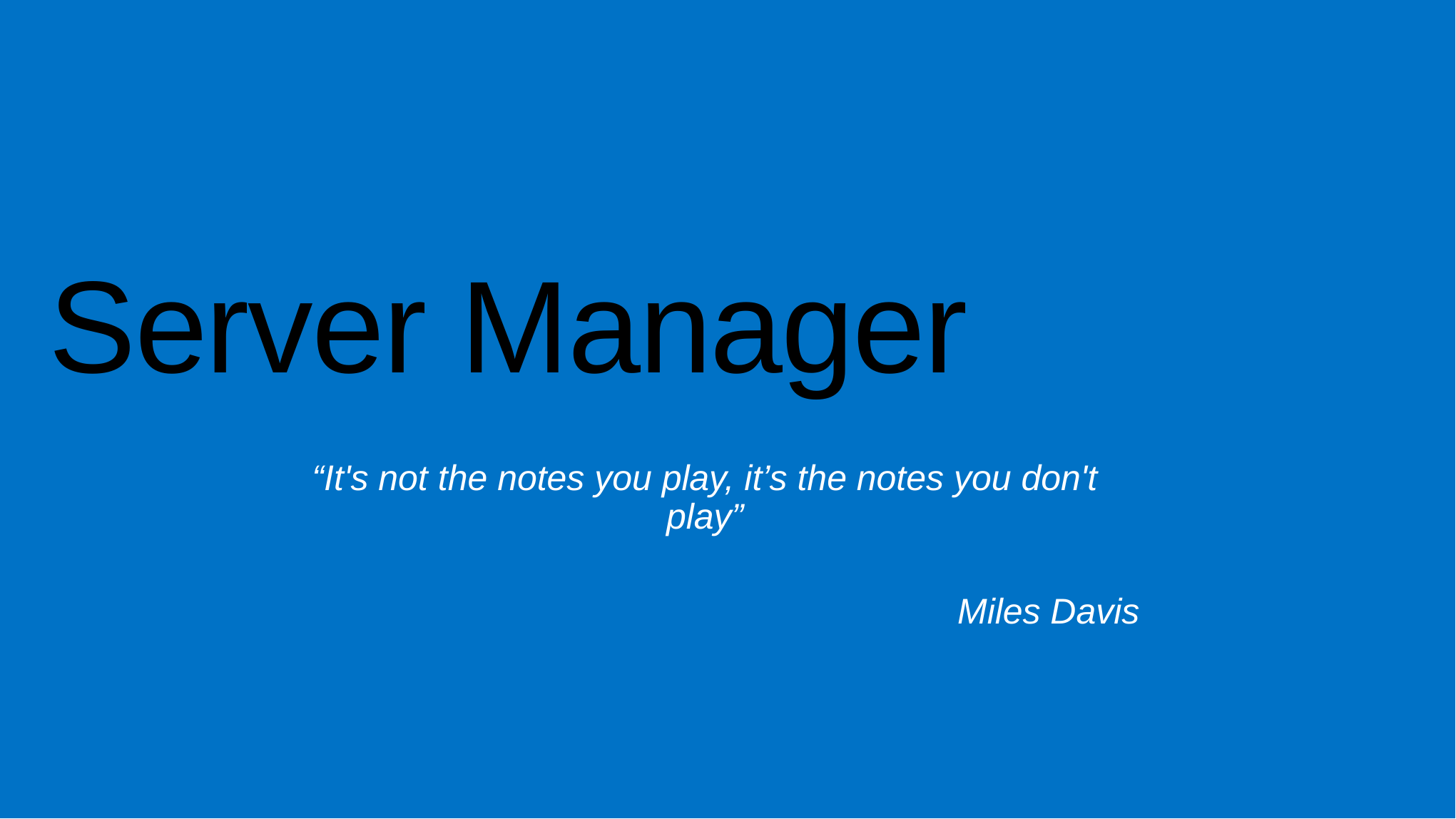

# Server Manager
“It's not the notes you play, it’s the notes you don't play”

Miles Davis